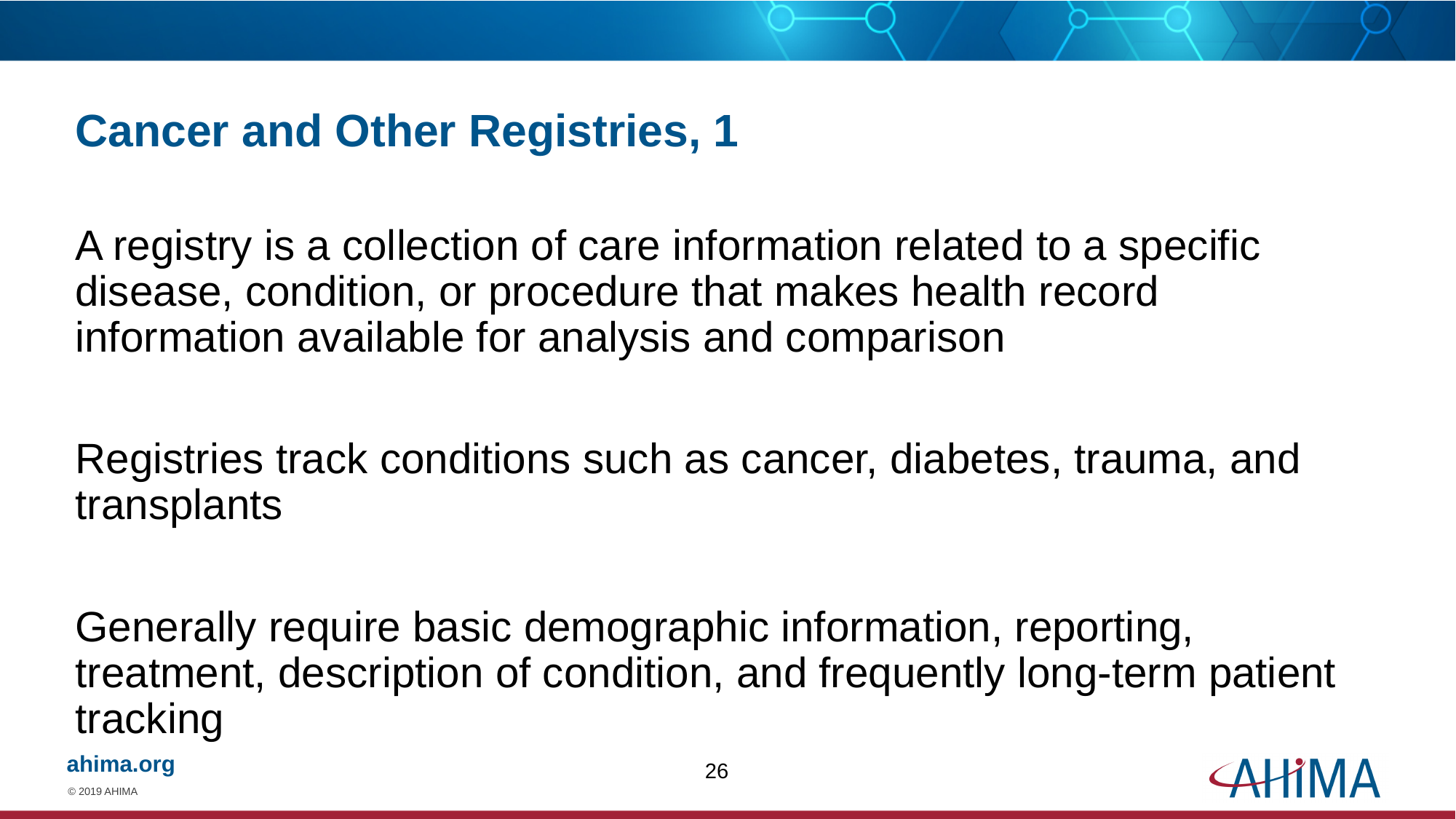

# Cancer and Other Registries, 1
A registry is a collection of care information related to a specific disease, condition, or procedure that makes health record information available for analysis and comparison

Registries track conditions such as cancer, diabetes, trauma, and transplants

Generally require basic demographic information, reporting, treatment, description of condition, and frequently long-term patient tracking